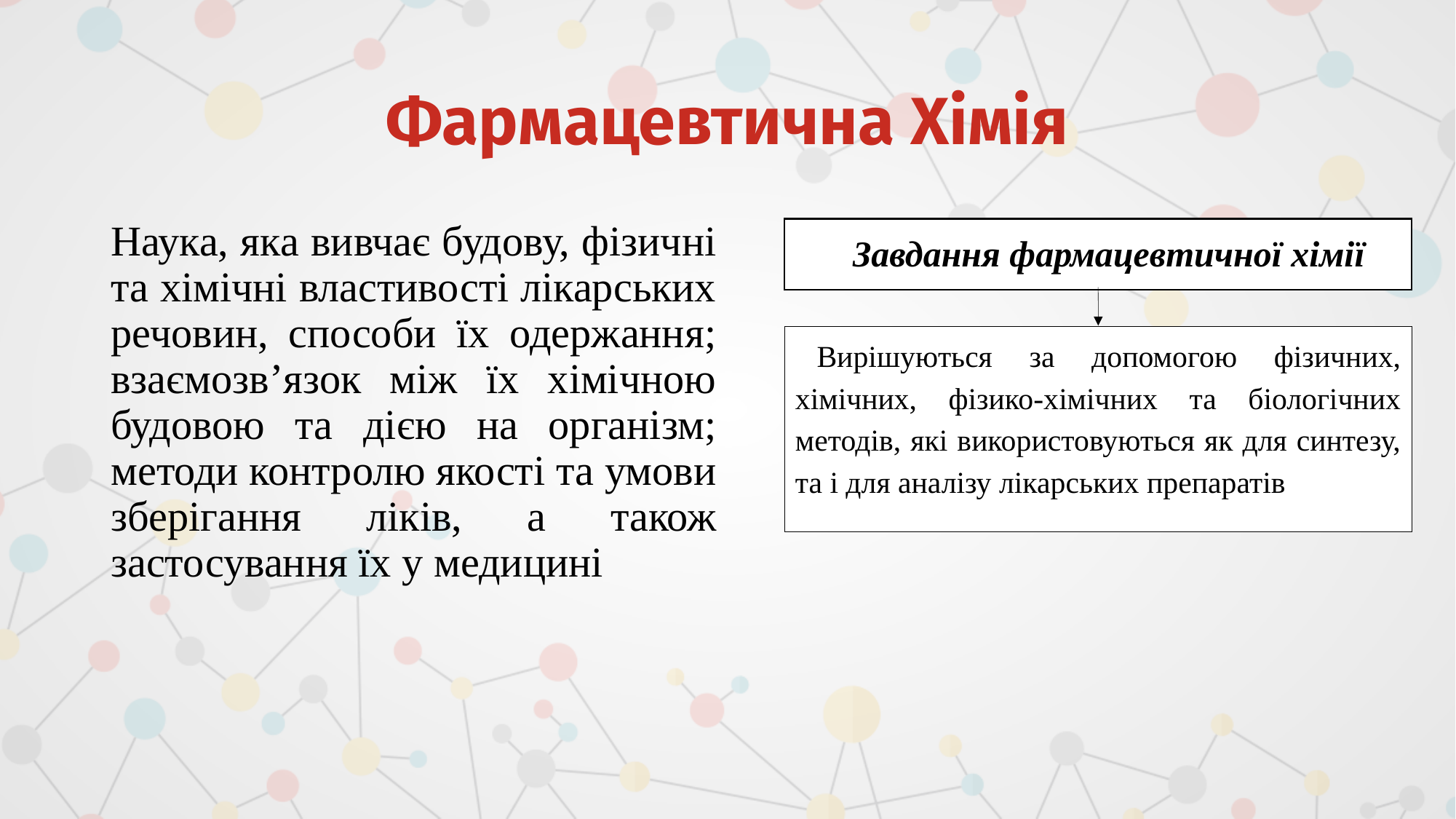

# Фармацевтична Хімія
Наука, яка вивчає будову, фізичні та хімічні властивості лікарських речовин, способи їх одержання; взаємозвʼязок між їх хімічною будовою та дією на організм; методи контролю якості та умови зберігання ліків, а також застосування їх у медицині

Завдання фармацевтичної хімії

Вирішуються за допомогою фізичних, хімічних, фізико-хімічних та біологічних методів, які використовуються як для синтезу, та і для аналізу лікарських препаратів